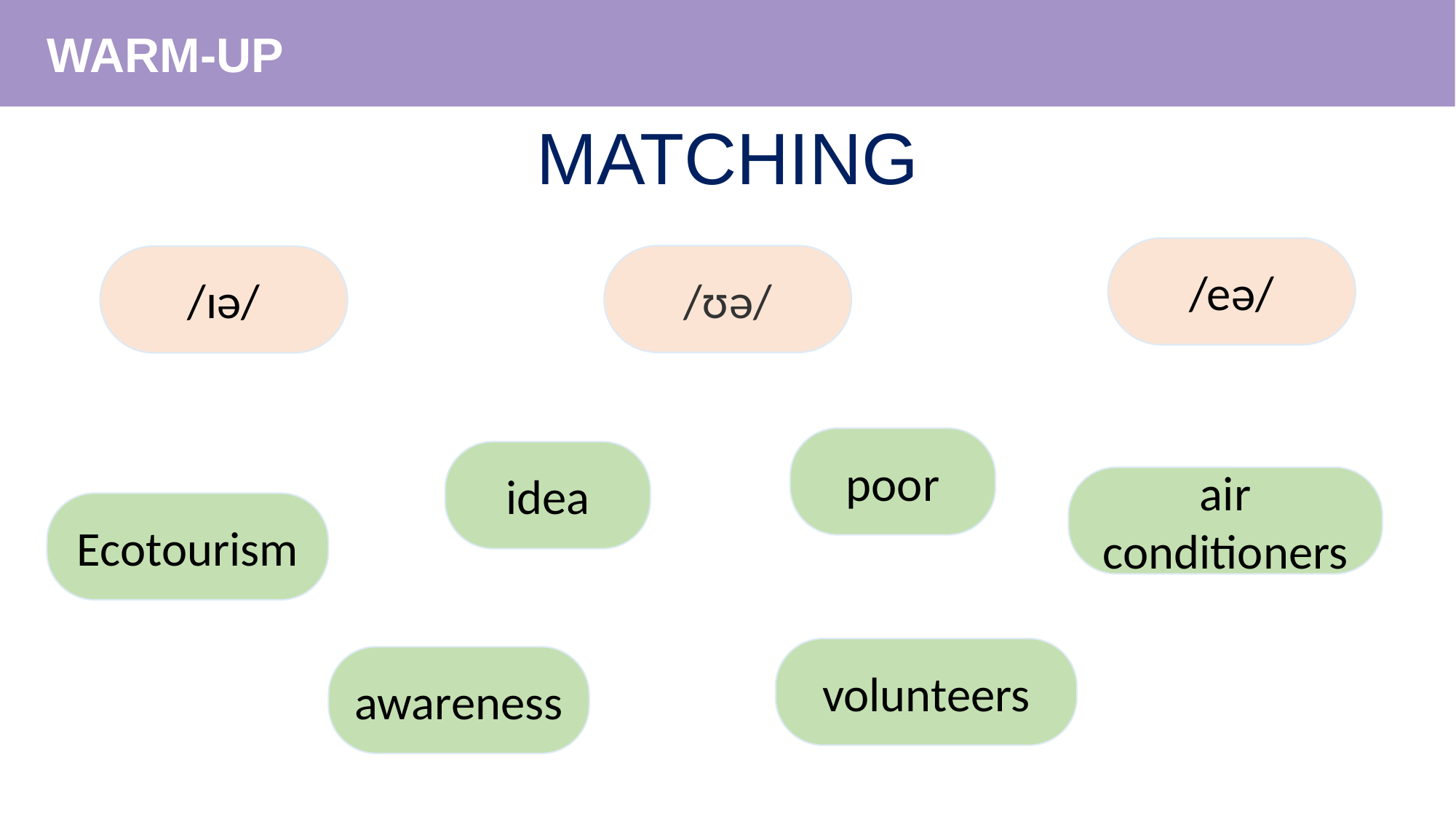

WARM-UP
MATCHING
/eə/
/ʊə/
/ɪə/
poor
idea
air conditioners
Ecotourism
volunteers
awareness